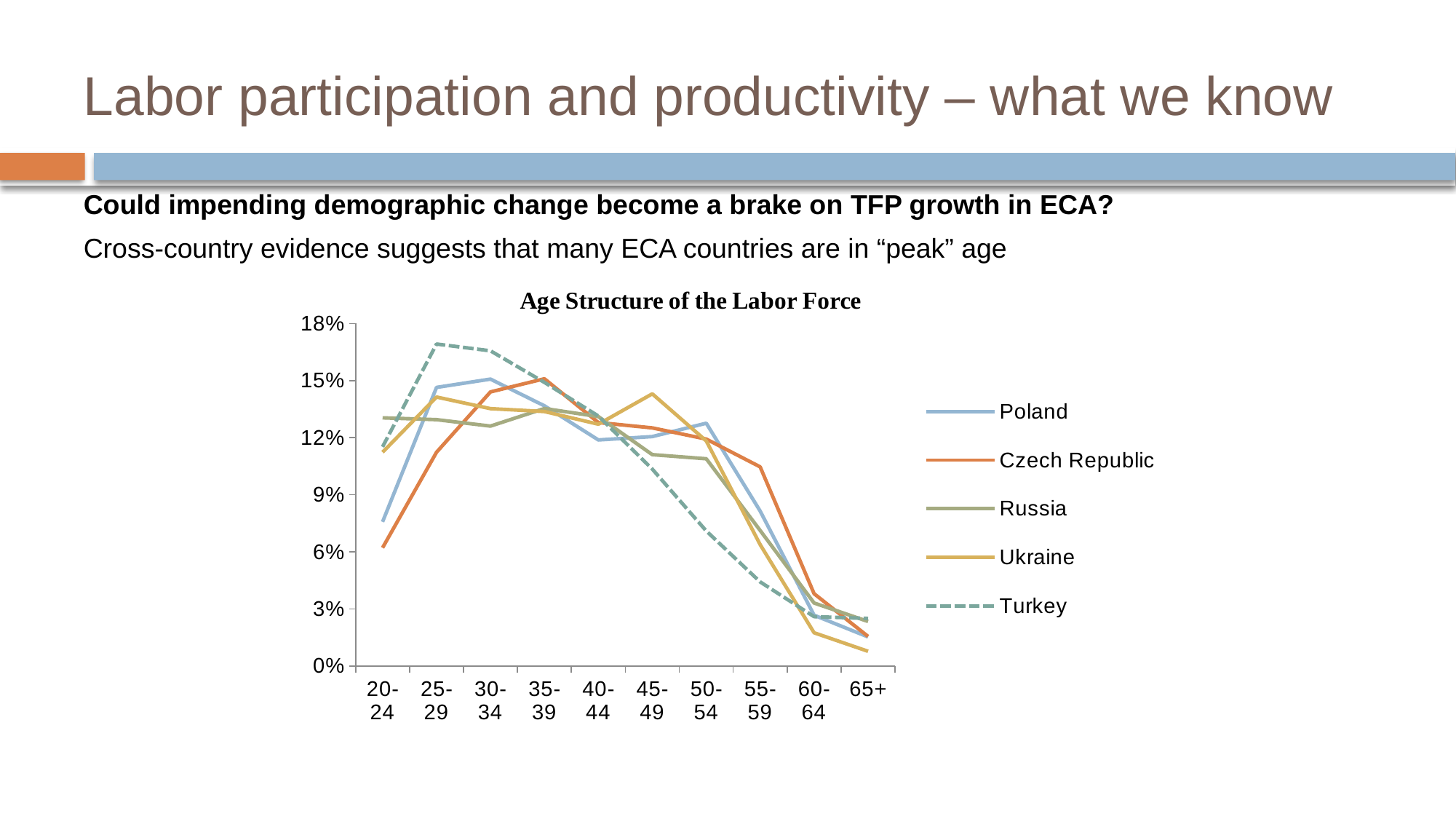

# Labor participation and productivity – what we know
Could impending demographic change become a brake on TFP growth in ECA?
Cross-country evidence suggests that many ECA countries are in “peak” age

### Chart

| Category | Poland | Czech Republic | Russia | Ukraine | Turkey |
|---|---|---|---|---|---|
| 20-24 | 7.57446 | 6.213315 | 13.04036 | 11.23292 | 11.51893 |
| 25-29 | 14.64102 | 11.23503 | 12.94494 | 14.13398 | 16.91962 |
| 30-34 | 15.07518 | 14.40275 | 12.60773 | 13.52539 | 16.56226 |
| 35-39 | 13.67442 | 15.09325 | 13.52998 | 13.37247 | 14.90504 |
| 40-44 | 11.88071 | 12.79495 | 13.10744 | 12.70709 | 13.13467 |
| 45-49 | 12.05617 | 12.51247 | 11.10715 | 14.30144 | 10.34772 |
| 50-54 | 12.75882 | 11.92494 | 10.88962 | 11.8273 | 7.096819 |
| 55-59 | 8.143616 | 10.46585 | 7.122831 | 6.379249 | 4.419473 |
| 60-64 | 2.668458 | 3.801282 | 3.309494 | 1.746877 | 2.595226 |
| 65+ | 1.527153 | 1.556164 | 2.340458 | 0.7732947 | 2.500249 |